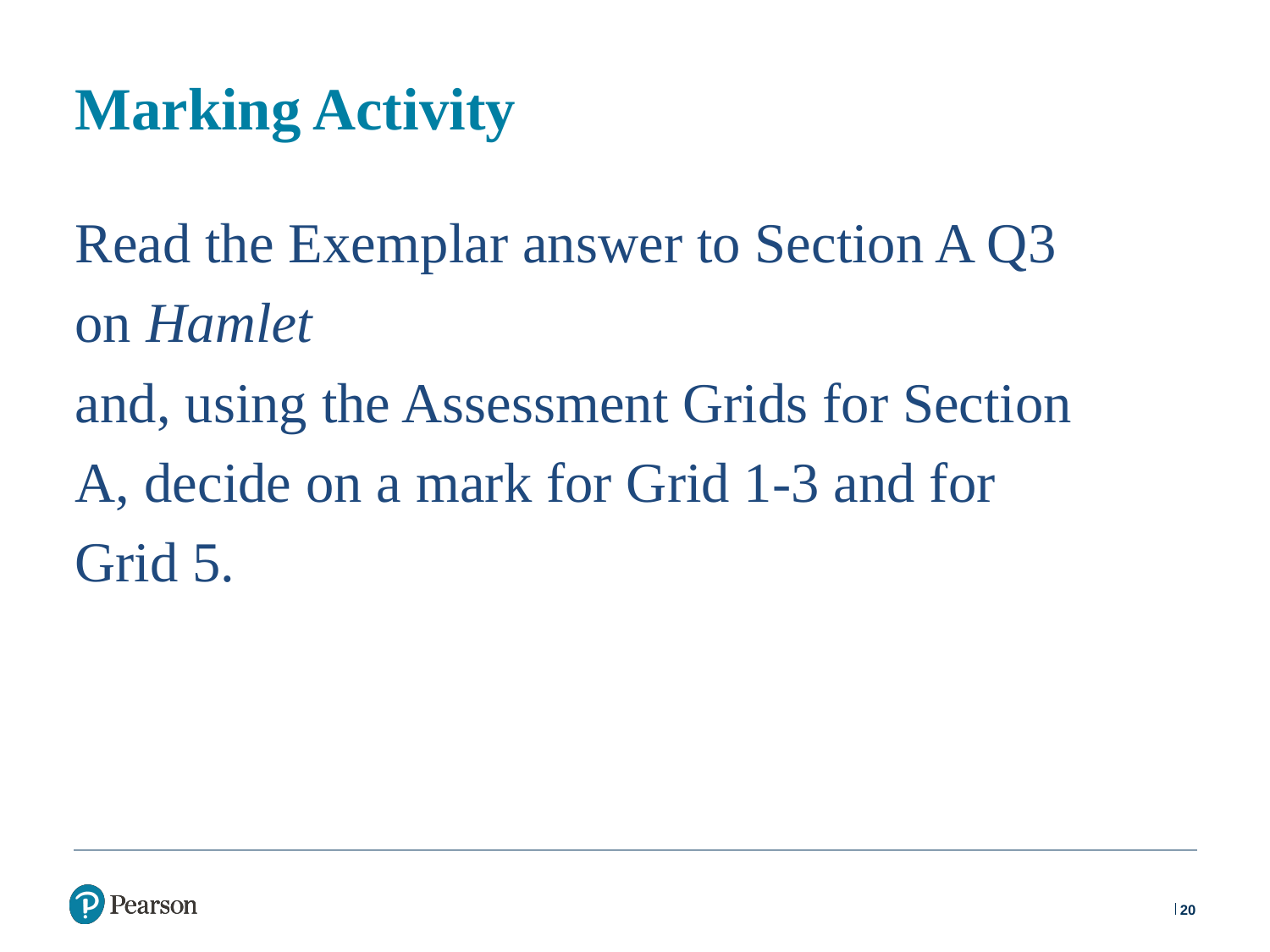

# Marking Activity
Read the Exemplar answer to Section A Q3 on Hamlet
and, using the Assessment Grids for Section A, decide on a mark for Grid 1-3 and for Grid 5.
20